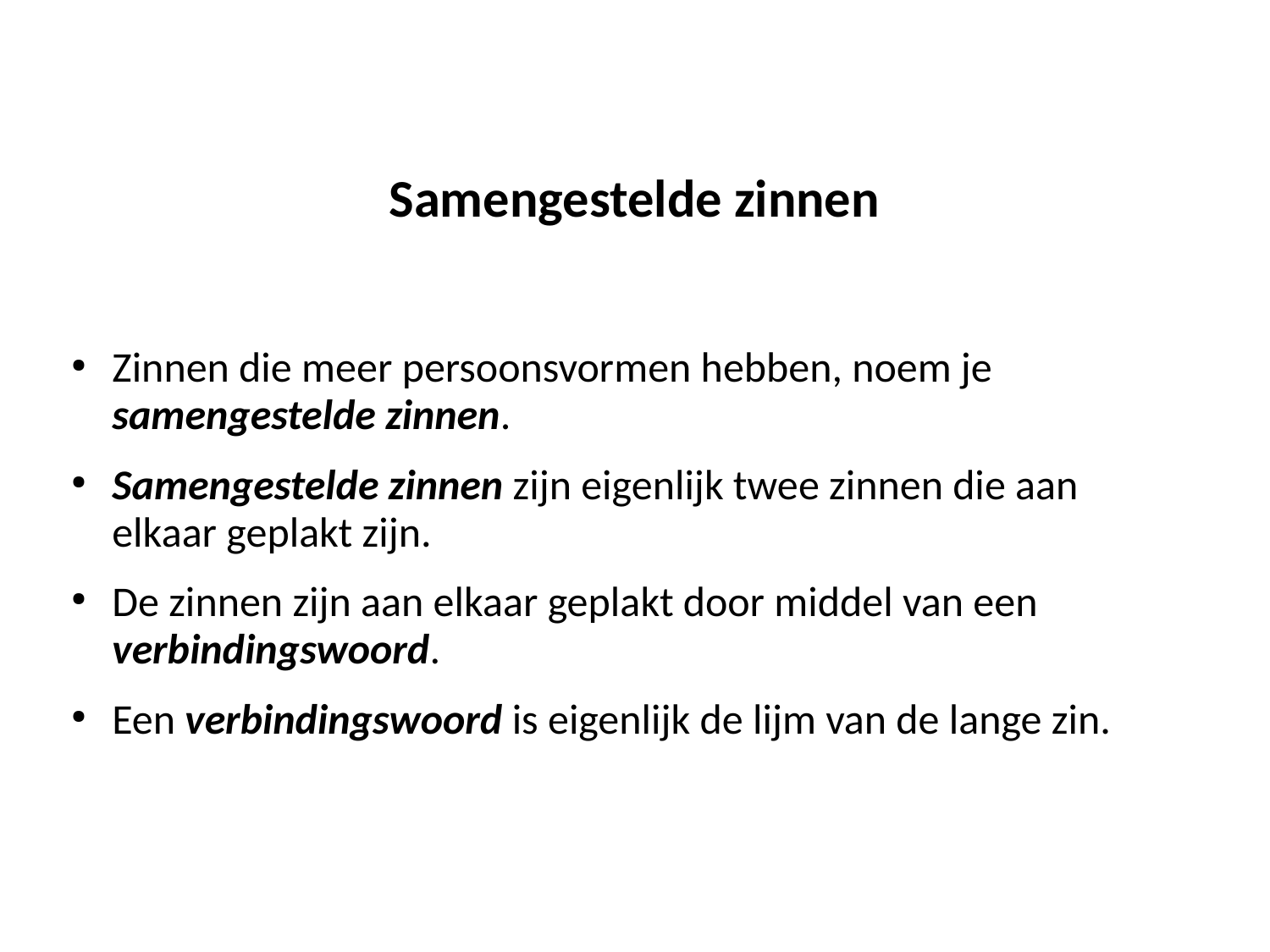

# Samengestelde zinnen

Zinnen die meer persoonsvormen hebben, noem je samengestelde zinnen.
Samengestelde zinnen zijn eigenlijk twee zinnen die aan elkaar geplakt zijn.
De zinnen zijn aan elkaar geplakt door middel van een verbindingswoord.
Een verbindingswoord is eigenlijk de lijm van de lange zin.